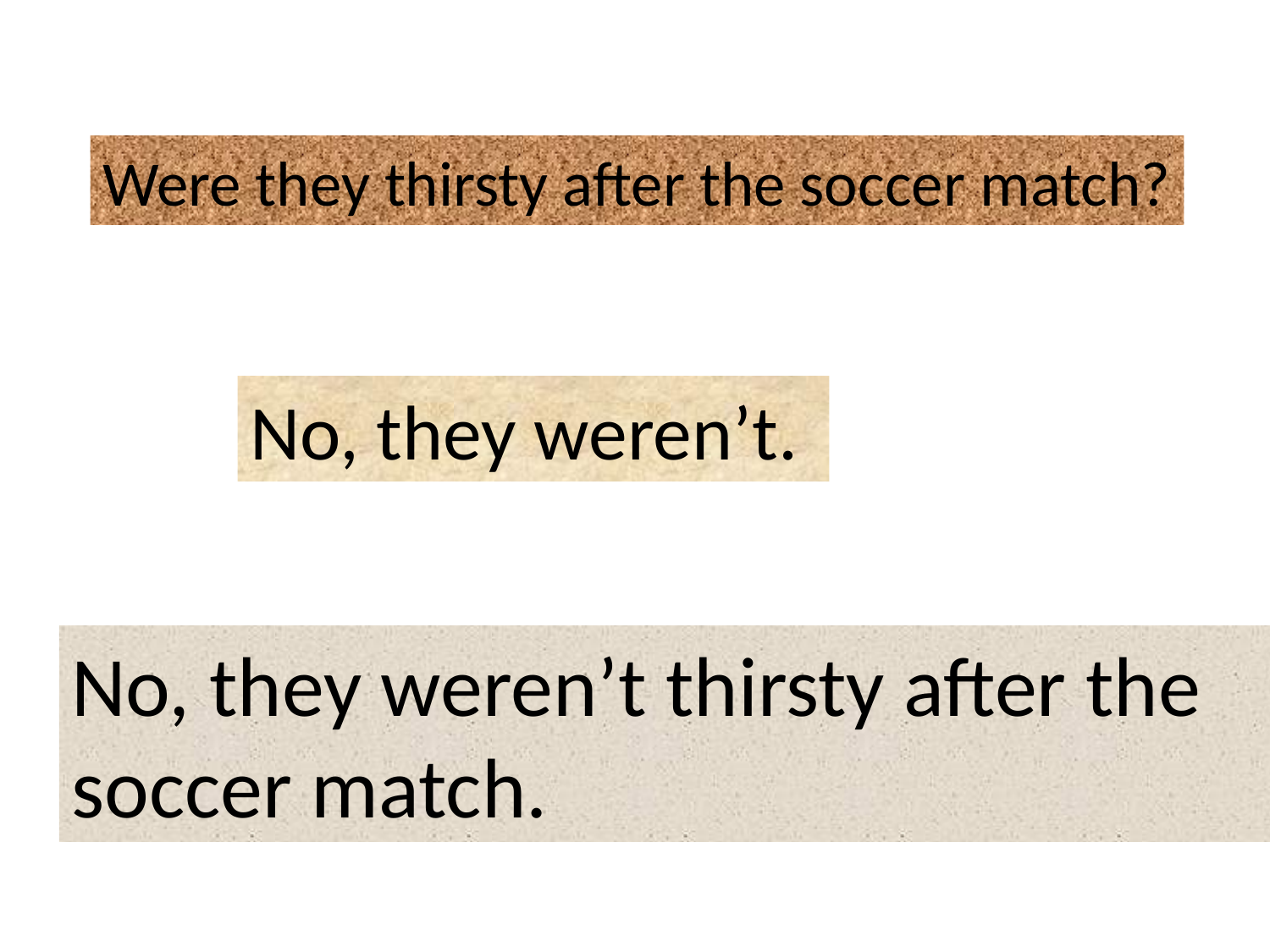

Were they thirsty after the soccer match?
No, they weren’t.
No, they weren’t thirsty after the soccer match.